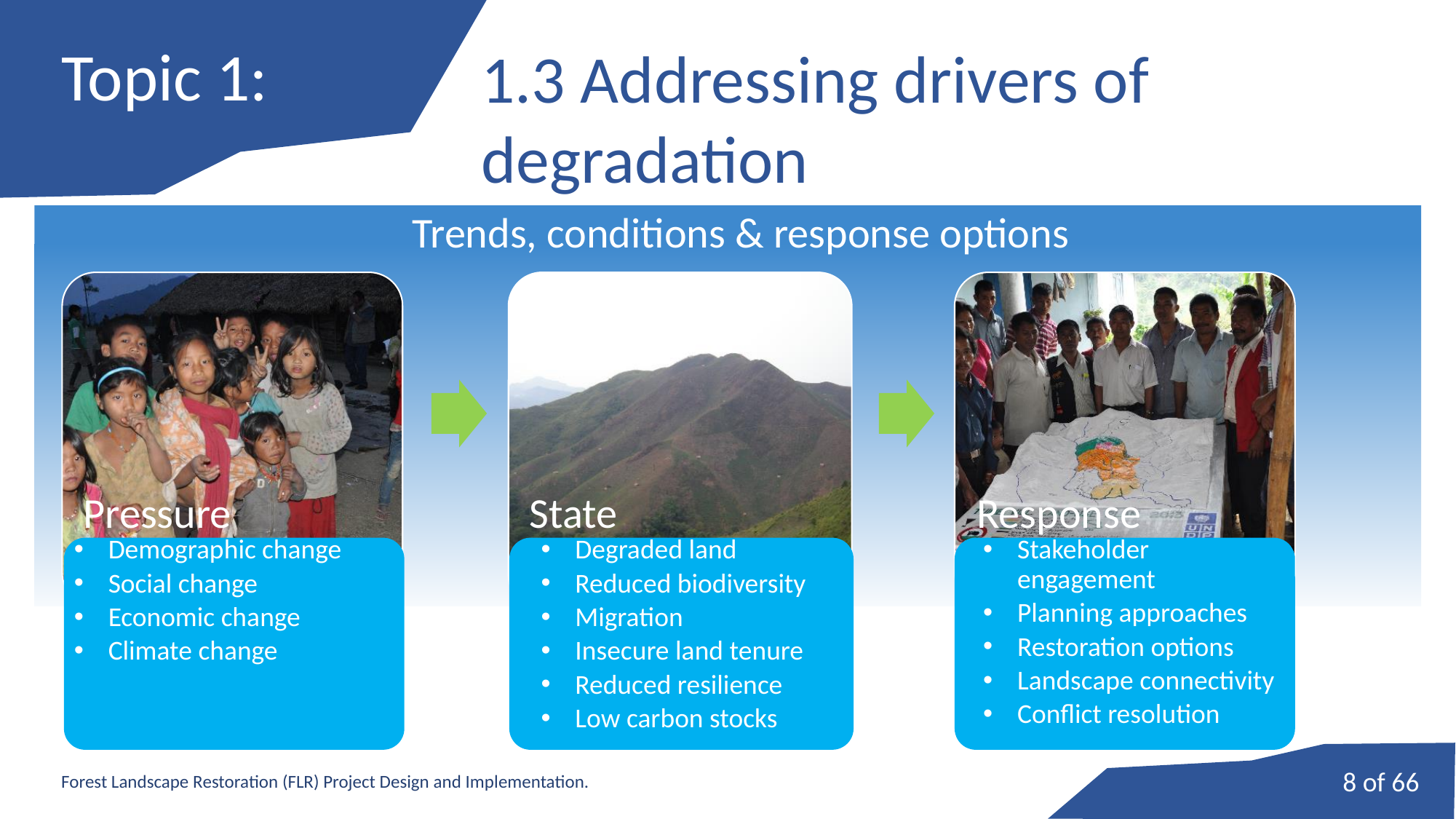

# Topic 1:
1.3 Addressing drivers of degradation
Trends, conditions & response options

 Pressure
 State
 Response
Demographic change
Social change
Economic change
Climate change
Degraded land
Reduced biodiversity
Migration
Insecure land tenure
Reduced resilience
Low carbon stocks
Stakeholder engagement
Planning approaches
Restoration options
Landscape connectivity
Conflict resolution

8 of 66

Forest Landscape Restoration (FLR) Project Design and Implementation.